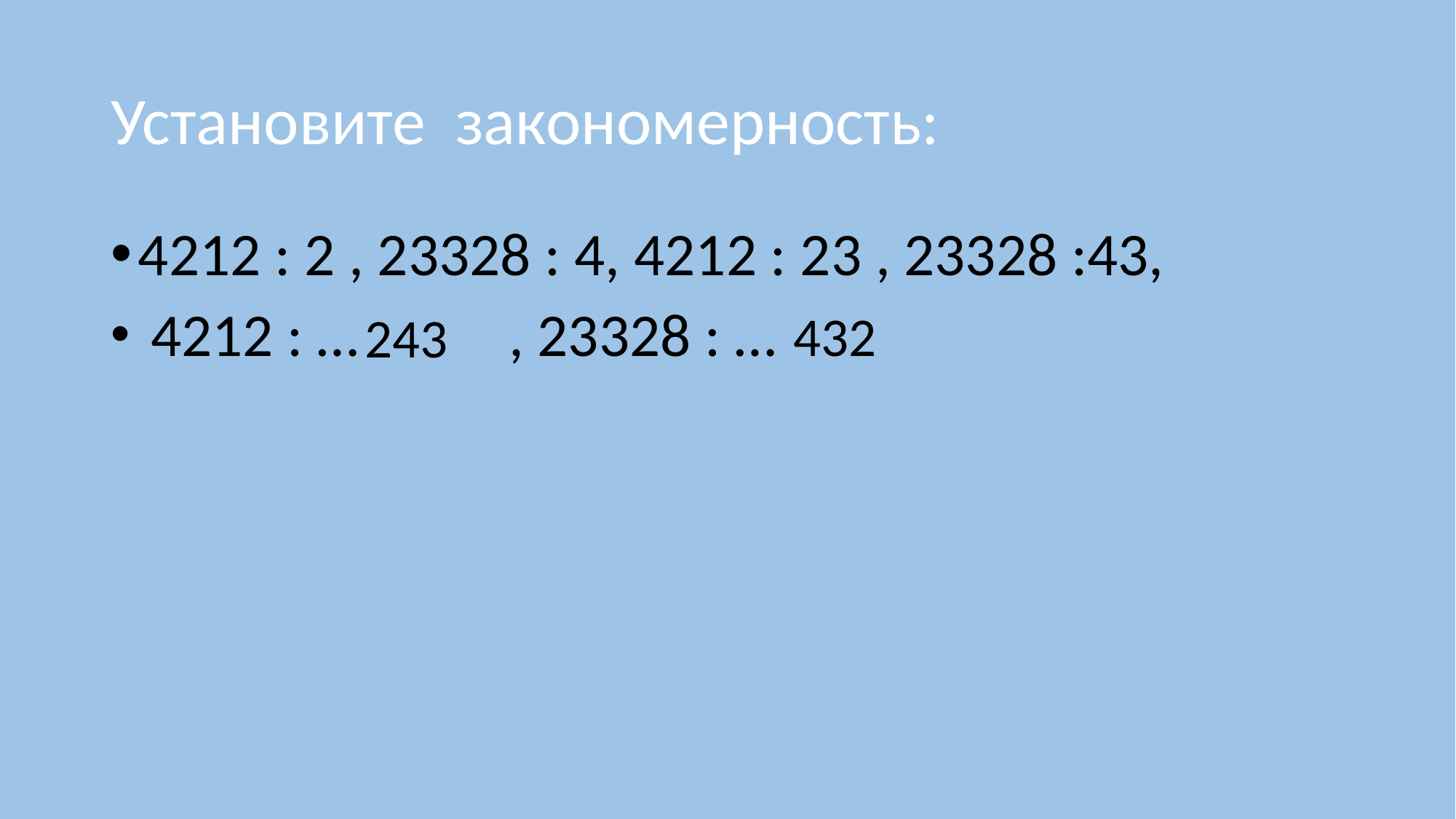

# Установите  закономерность:
4212 : 2 , 23328 : 4, 4212 : 23 , 23328 :43,
 4212 : …           , 23328 : …
432
243